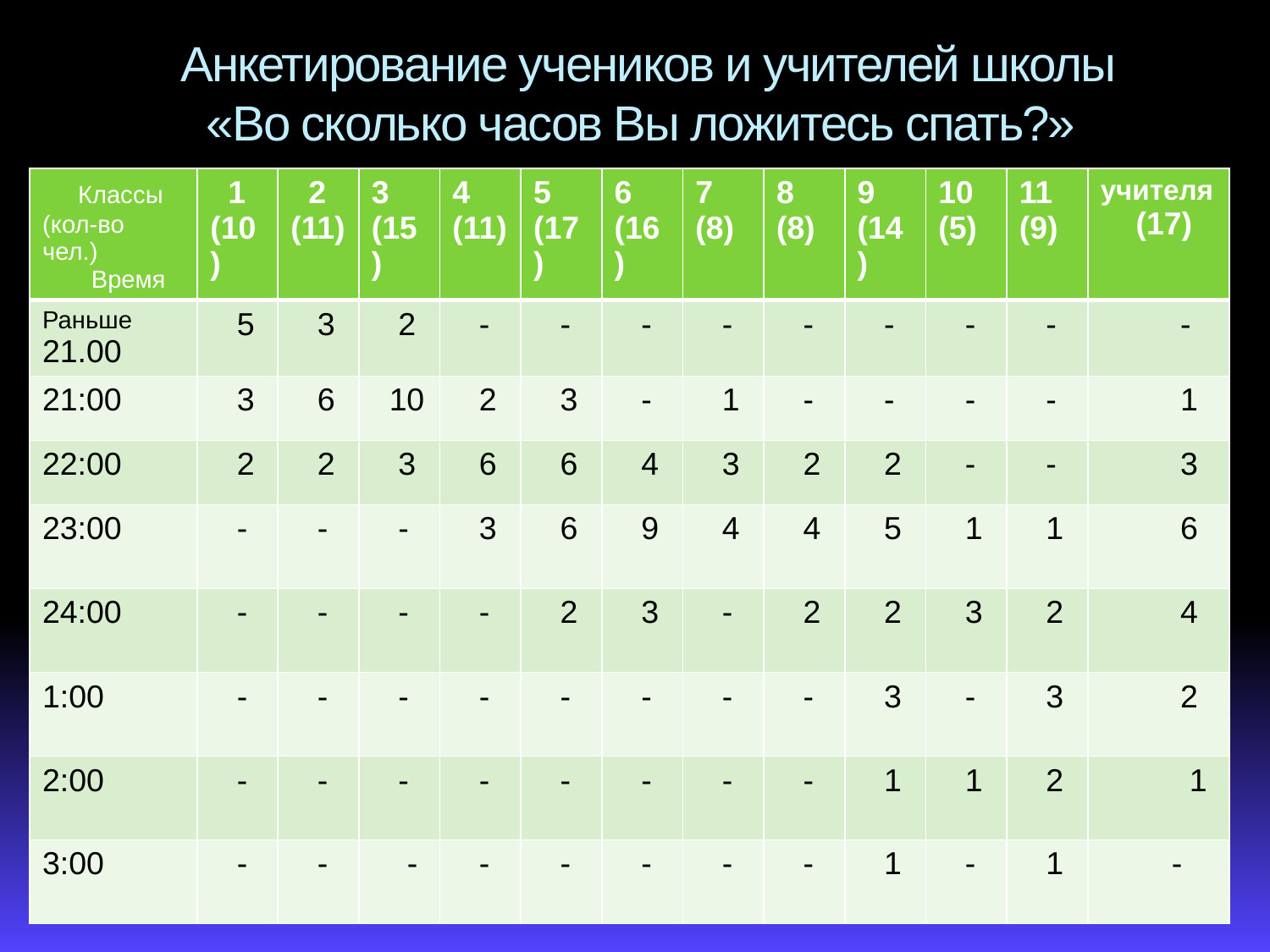

Анкетирование учеников и учителей школы
 «Во сколько часов Вы ложитесь спать?»

| Классы (кол-во чел.) Время | 1 (10) | 2 (11) | 3 (15) | 4 (11) | 5 (17) | 6 (16) | 7 (8) | 8 (8) | 9 (14) | 10 (5) | 11 (9) | учителя (17) |
| --- | --- | --- | --- | --- | --- | --- | --- | --- | --- | --- | --- | --- |
| Раньше 21.00 | 5 | 3 | 2 | - | - | - | - | - | - | - | - | - |
| 21:00 | 3 | 6 | 10 | 2 | 3 | - | 1 | - | - | - | - | 1 |
| 22:00 | 2 | 2 | 3 | 6 | 6 | 4 | 3 | 2 | 2 | - | - | 3 |
| 23:00 | - | - | - | 3 | 6 | 9 | 4 | 4 | 5 | 1 | 1 | 6 |
| 24:00 | - | - | - | - | 2 | 3 | - | 2 | 2 | 3 | 2 | 4 |
| 1:00 | - | - | - | - | - | - | - | - | 3 | - | 3 | 2 |
| 2:00 | - | - | - | - | - | - | - | - | 1 | 1 | 2 | 1 |
| 3:00 | - | - | - | - | - | - | - | - | 1 | - | 1 | - |